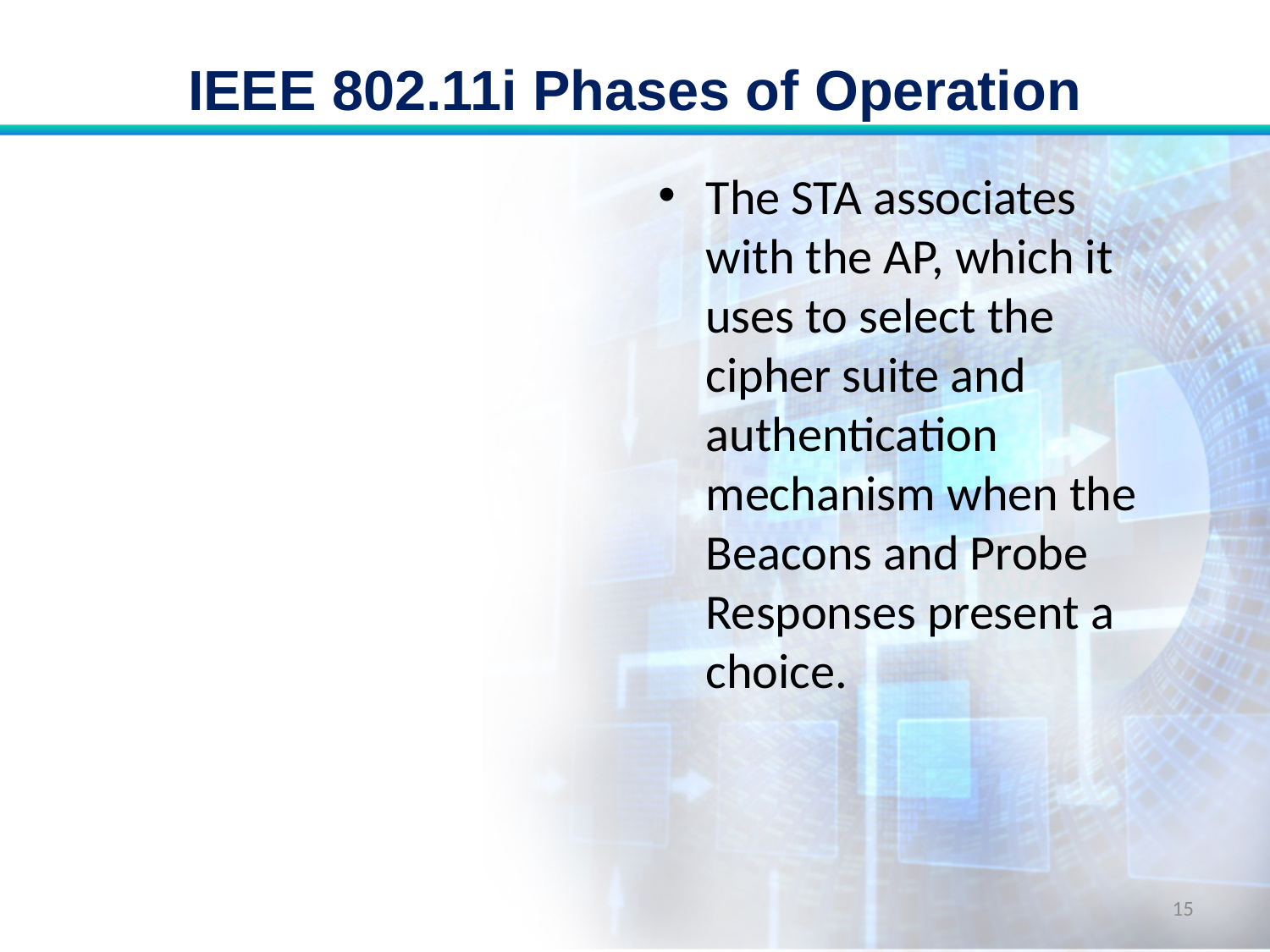

# IEEE 802.11i Phases of Operation
The STA associates with the AP, which it uses to select the cipher suite and authentication mechanism when the Beacons and Probe Responses present a choice.
15